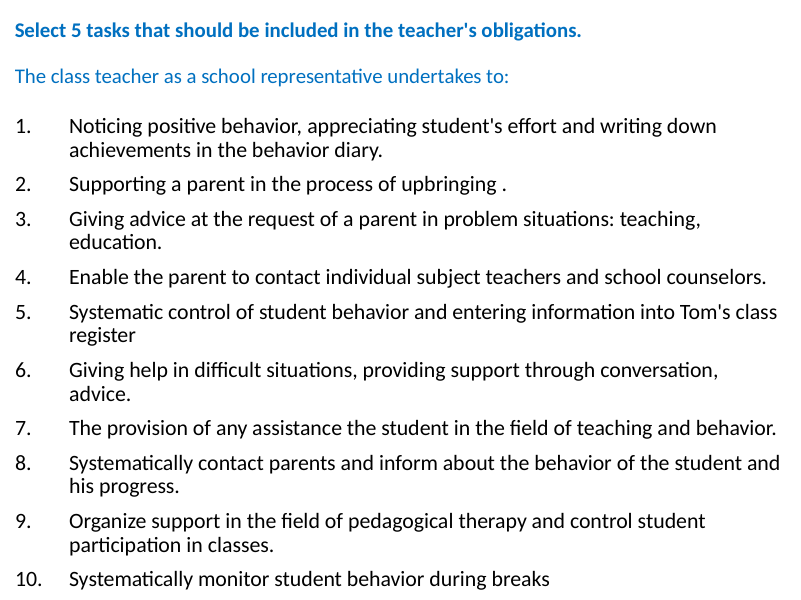

Select 5 tasks that should be included in the teacher's obligations.
The class teacher as a school representative undertakes to:
Noticing positive behavior, appreciating student's effort and writing down achievements in the behavior diary.
Supporting a parent in the process of upbringing .
Giving advice at the request of a parent in problem situations: teaching, education.
Enable the parent to contact individual subject teachers and school counselors.
Systematic control of student behavior and entering information into Tom's class register
Giving help in difficult situations, providing support through conversation, advice.
The provision of any assistance the student in the field of teaching and behavior.
Systematically contact parents and inform about the behavior of the student and his progress.
Organize support in the field of pedagogical therapy and control student participation in classes.
Systematically monitor student behavior during breaks